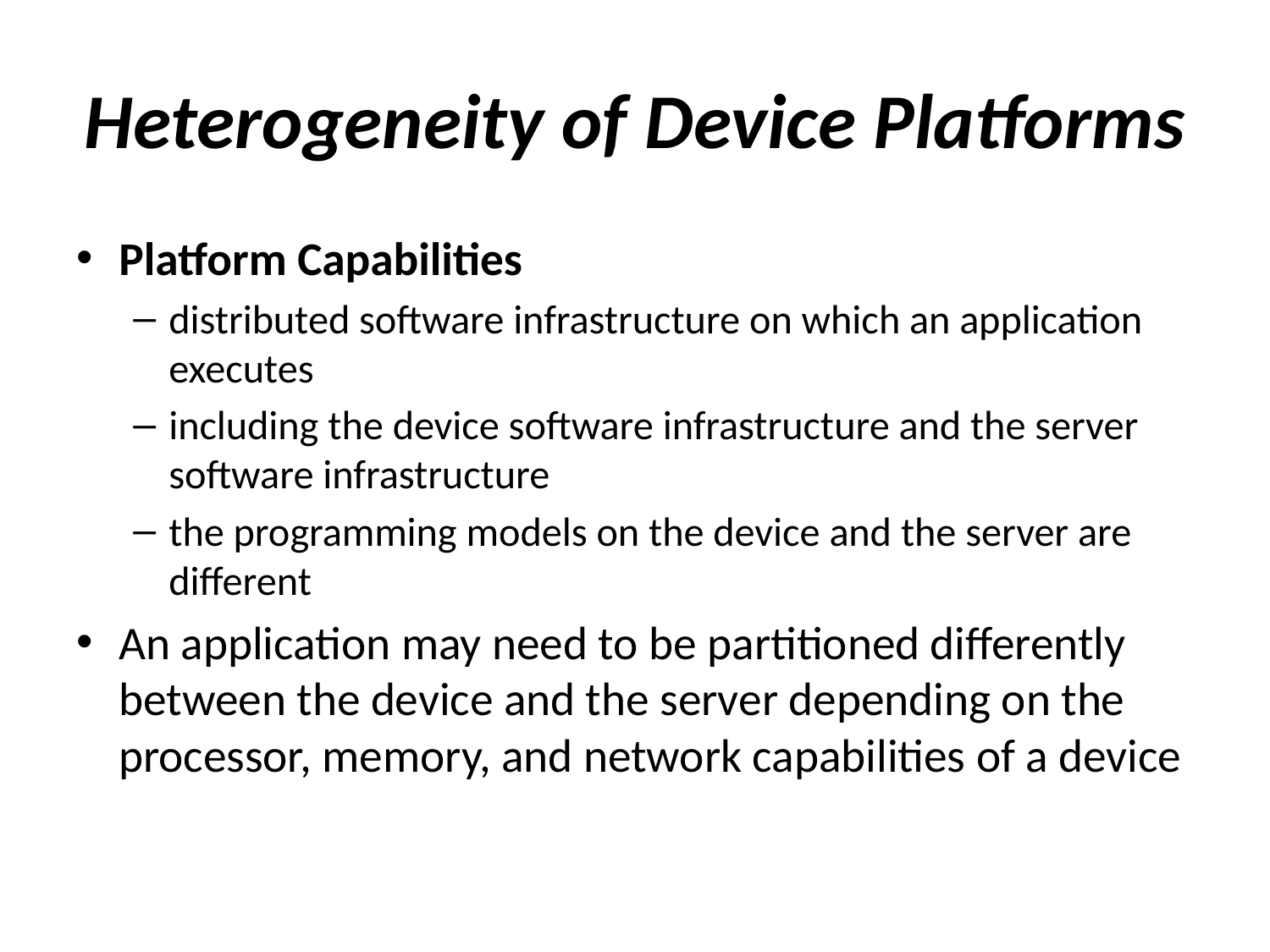

# Heterogeneity of Device Platforms
Platform Capabilities
distributed software infrastructure on which an application executes
including the device software infrastructure and the server software infrastructure
the programming models on the device and the server are different
An application may need to be partitioned differently between the device and the server depending on the processor, memory, and network capabilities of a device